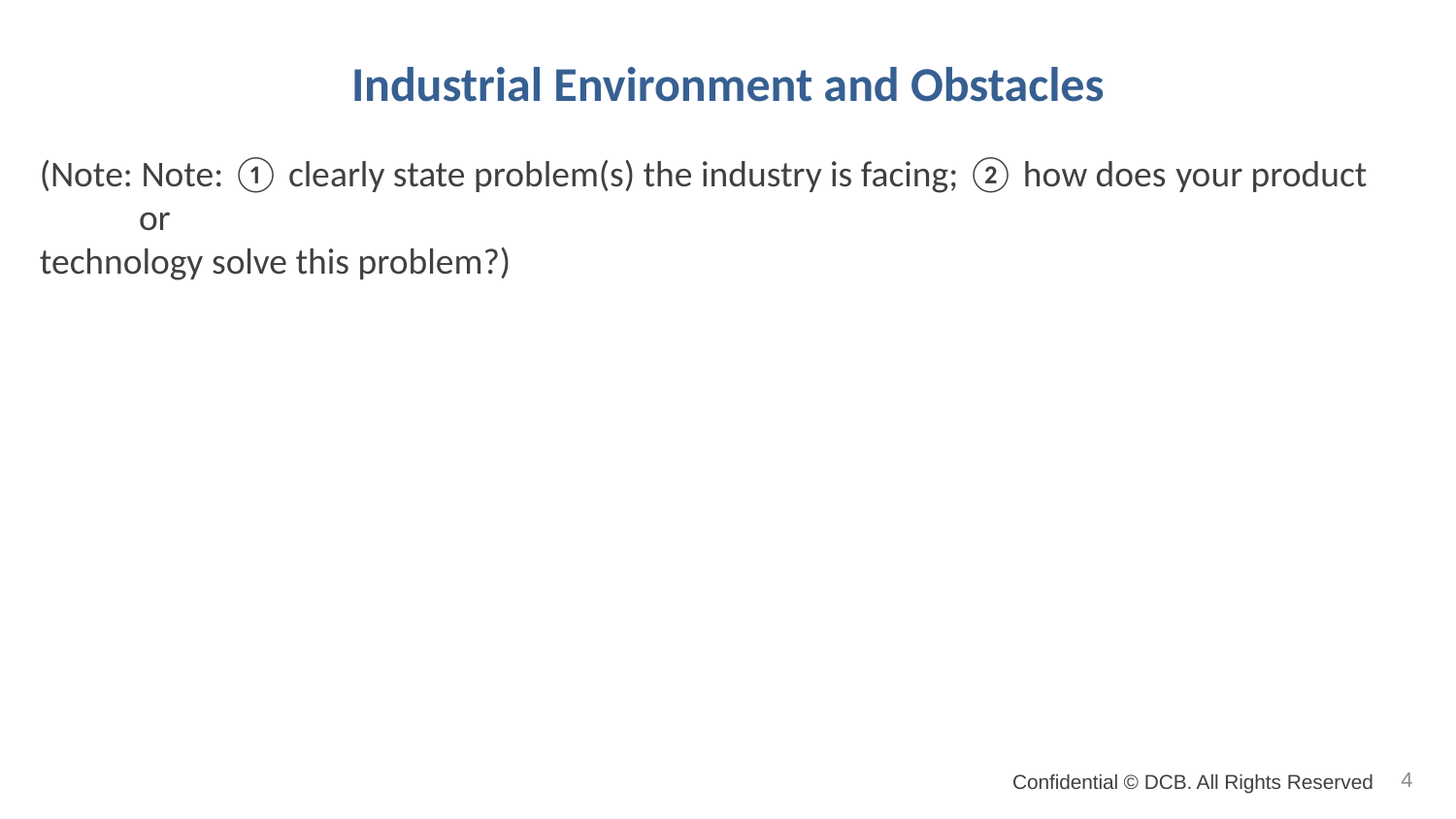

# Industrial Environment and Obstacles
(Note: Note: ① clearly state problem(s) the industry is facing; ② how does your product or
technology solve this problem?)

4